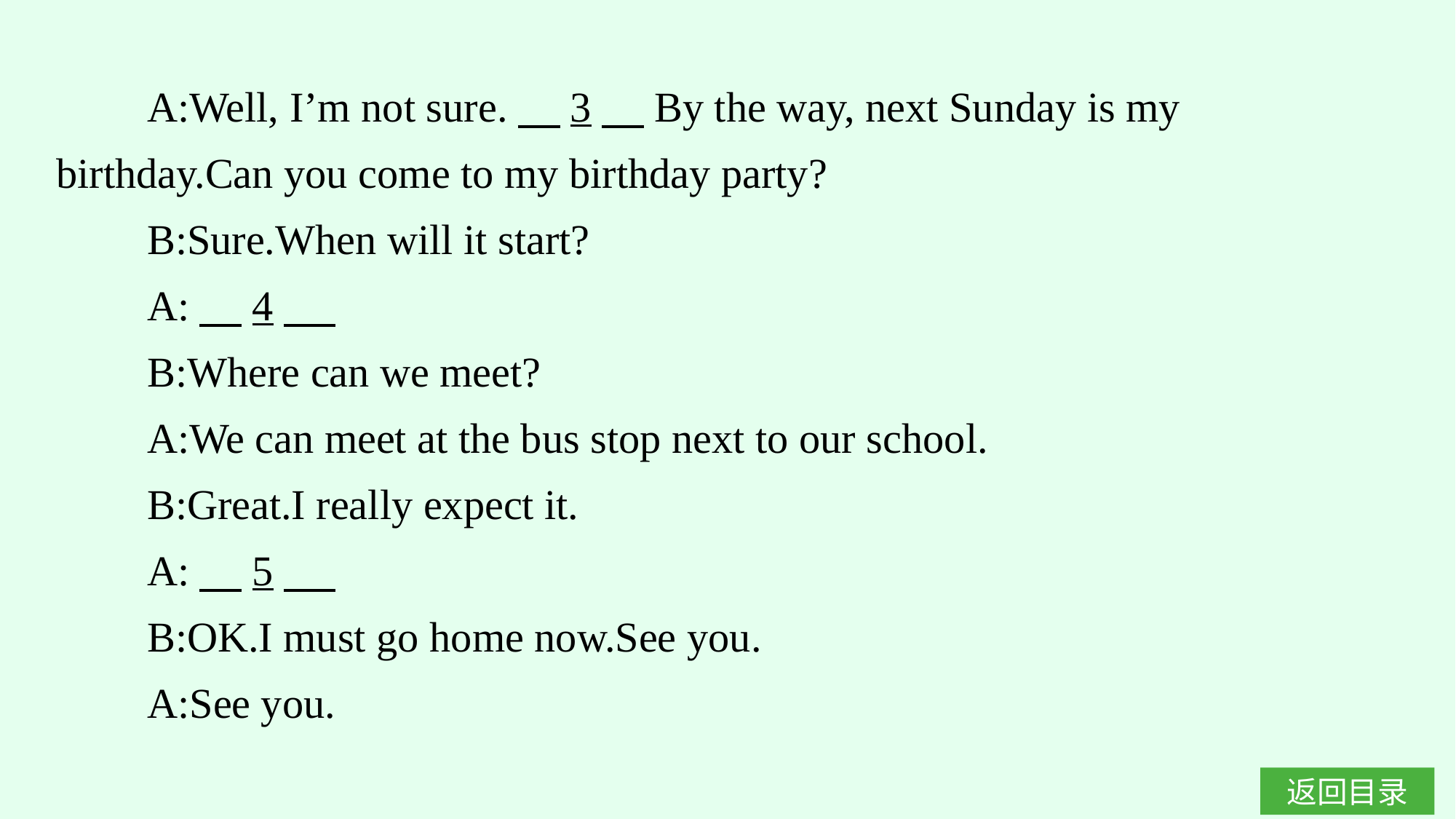

A:Well, I’m not sure.　3　By the way, next Sunday is my birthday.Can you come to my birthday party?
B:Sure.When will it start?
A:　4
B:Where can we meet?
A:We can meet at the bus stop next to our school.
B:Great.I really expect it.
A:　5
B:OK.I must go home now.See you.
A:See you.